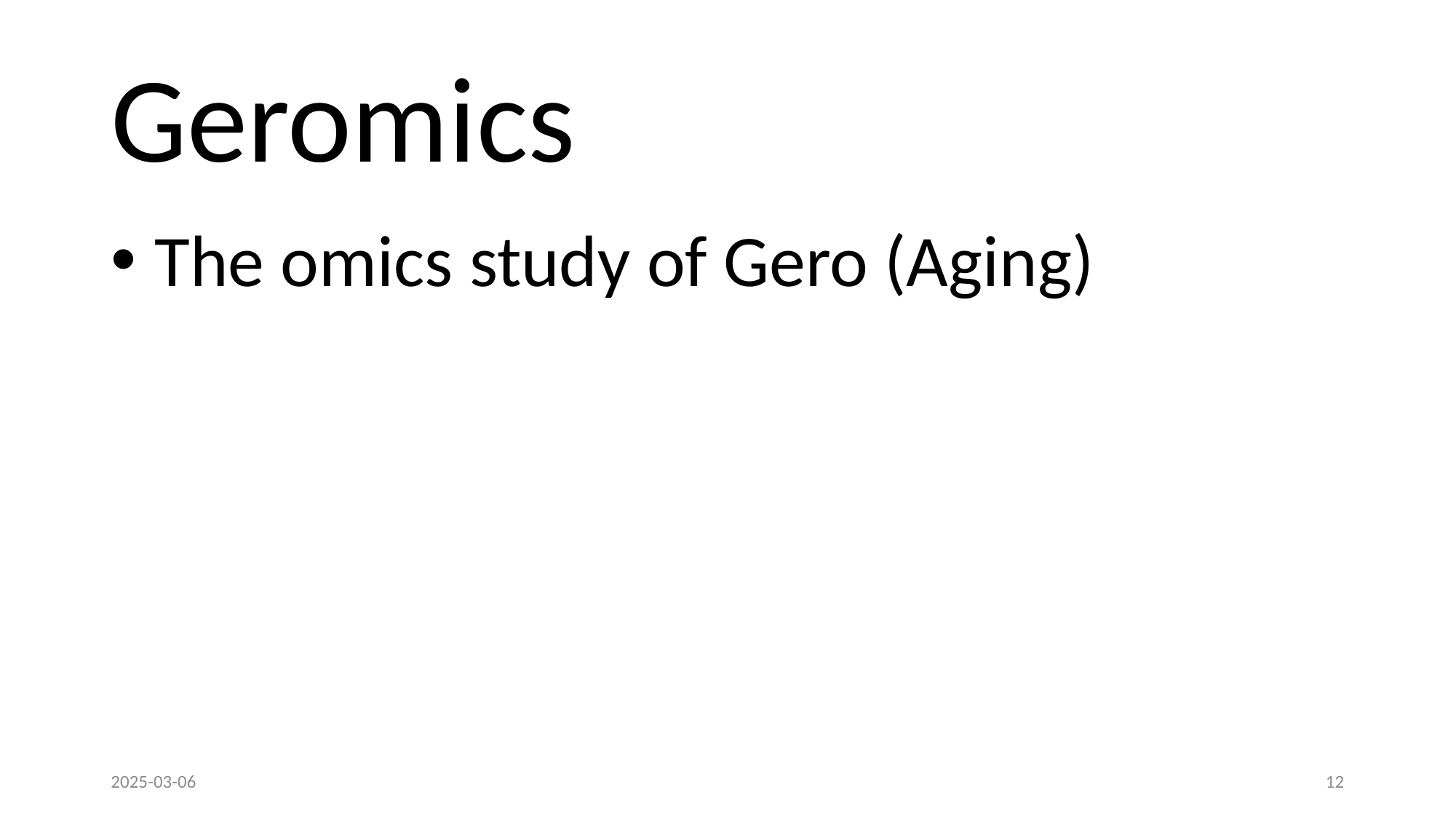

# Geromics
 The omics study of Gero (Aging)

2025-03-06
12